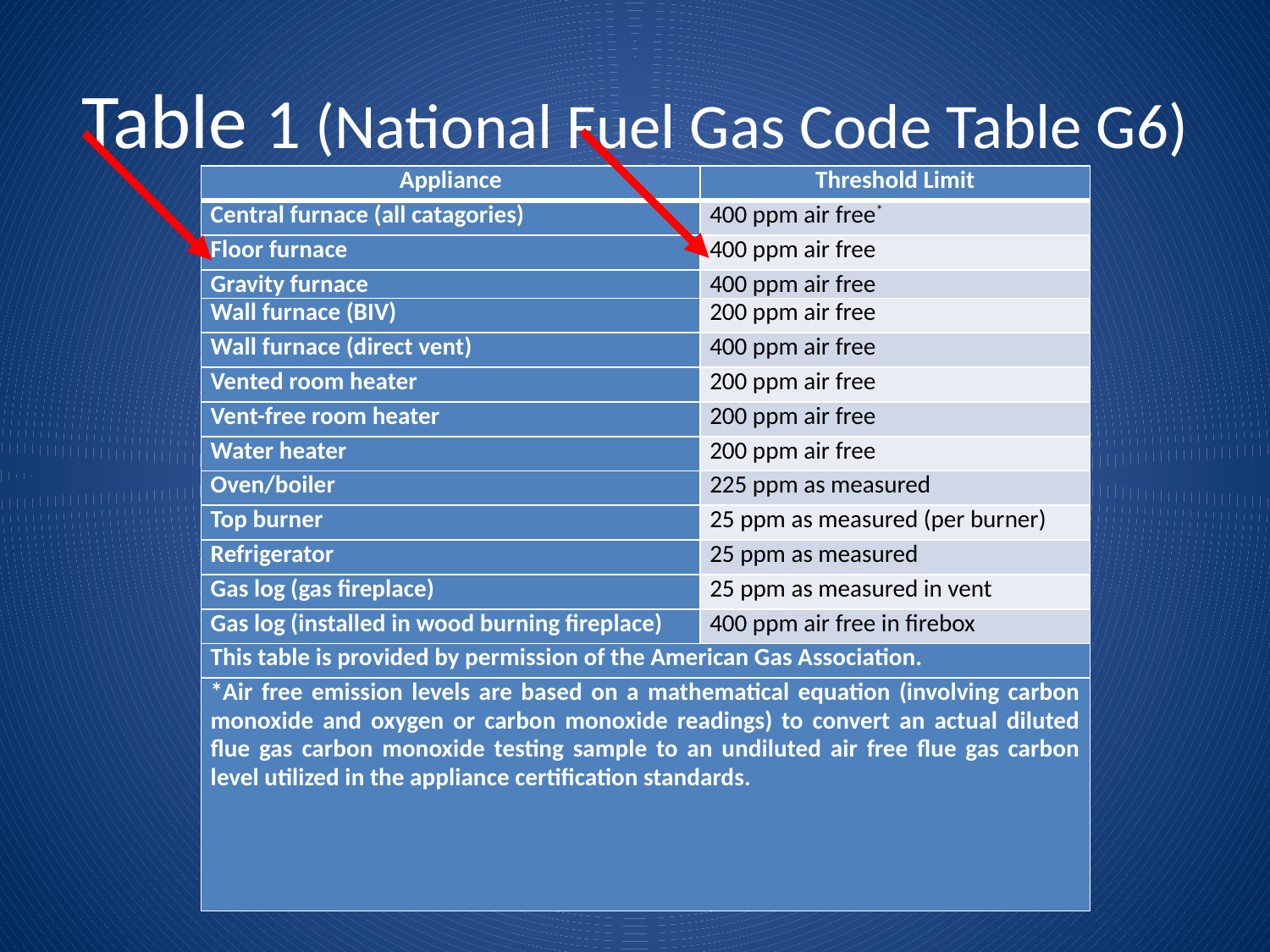

# Table 1 (National Fuel Gas Code Table G6)
| Appliance | Threshold Limit |
| --- | --- |
| Central furnace (all catagories) | 400 ppm air free\* |
| Floor furnace | 400 ppm air free |
| Gravity furnace | 400 ppm air free |
| Wall furnace (BIV) | 200 ppm air free |
| Wall furnace (direct vent) | 400 ppm air free |
| Vented room heater | 200 ppm air free |
| Vent-free room heater | 200 ppm air free |
| Water heater | 200 ppm air free |
| Oven/boiler | 225 ppm as measured |
| Top burner | 25 ppm as measured (per burner) |
| Refrigerator | 25 ppm as measured |
| Gas log (gas fireplace) | 25 ppm as measured in vent |
| Gas log (installed in wood burning fireplace) | 400 ppm air free in firebox |
| This table is provided by permission of the American Gas Association. |  |
| \*Air free emission levels are based on a mathematical equation (involving carbon monoxide and oxygen or carbon monoxide readings) to convert an actual diluted flue gas carbon monoxide testing sample to an undiluted air free flue gas carbon level utilized in the appliance certification standards. |  |